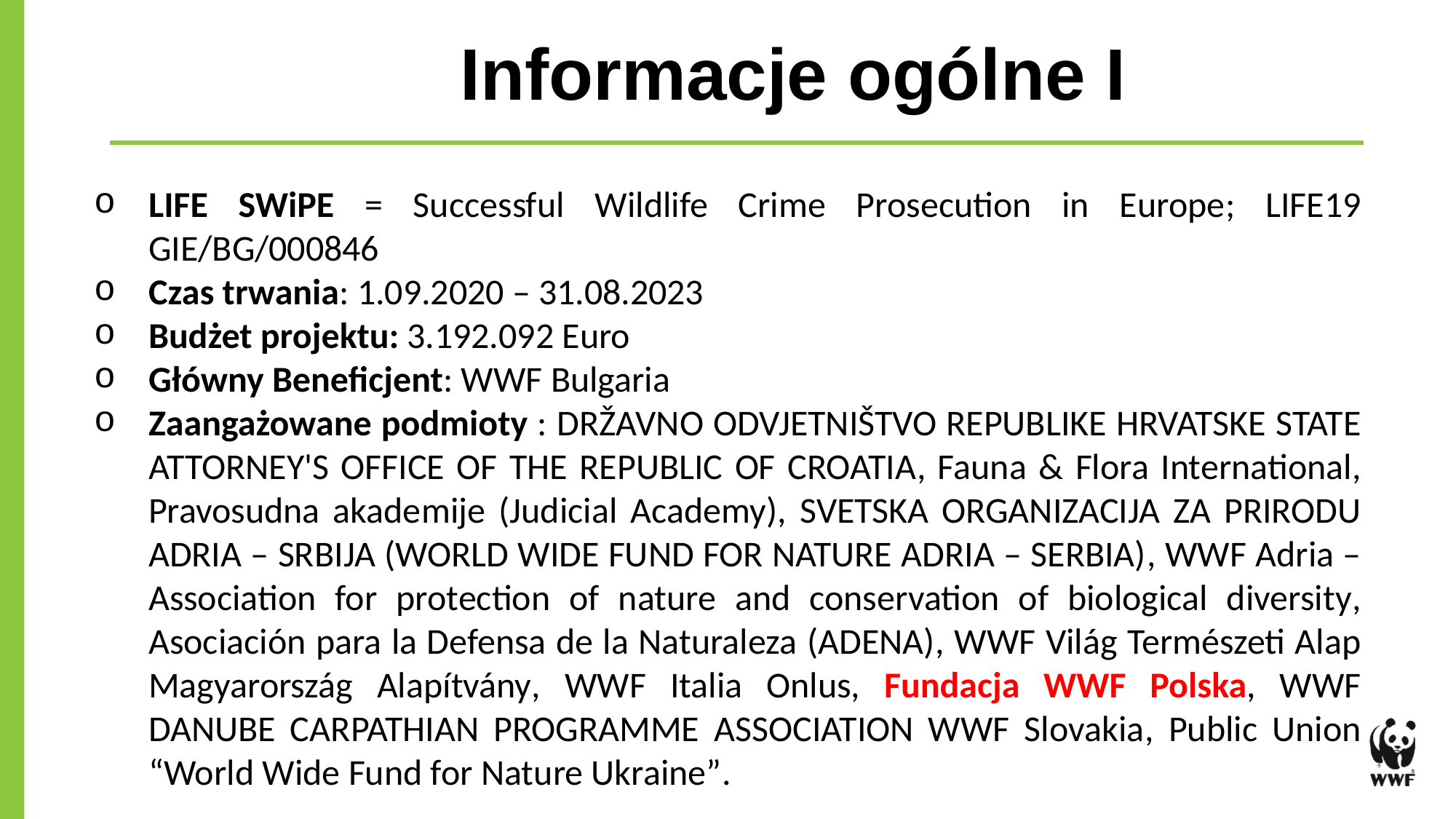

# Informacje ogólne I
LIFE SWiPE = Successful Wildlife Crime Prosecution in Europe; LIFE19 GIE/BG/000846
Czas trwania: 1.09.2020 – 31.08.2023
Budżet projektu: 3.192.092 Euro
Główny Beneficjent: WWF Bulgaria
Zaangażowane podmioty : DRŽAVNO ODVJETNIŠTVO REPUBLIKE HRVATSKE STATE ATTORNEY'S OFFICE OF THE REPUBLIC OF CROATIA, Fauna & Flora International, Pravosudna akademije (Judicial Academy), SVETSKA ORGANIZACIJA ZA PRIRODU ADRIA – SRBIJA (WORLD WIDE FUND FOR NATURE ADRIA – SERBIA), WWF Adria – Association for protection of nature and conservation of biological diversity, Asociación para la Defensa de la Naturaleza (ADENA), WWF Világ Természeti Alap Magyarország Alapítvány, WWF Italia Onlus, Fundacja WWF Polska, WWF DANUBE CARPATHIAN PROGRAMME ASSOCIATION WWF Slovakia, Public Union “World Wide Fund for Nature Ukraine”.